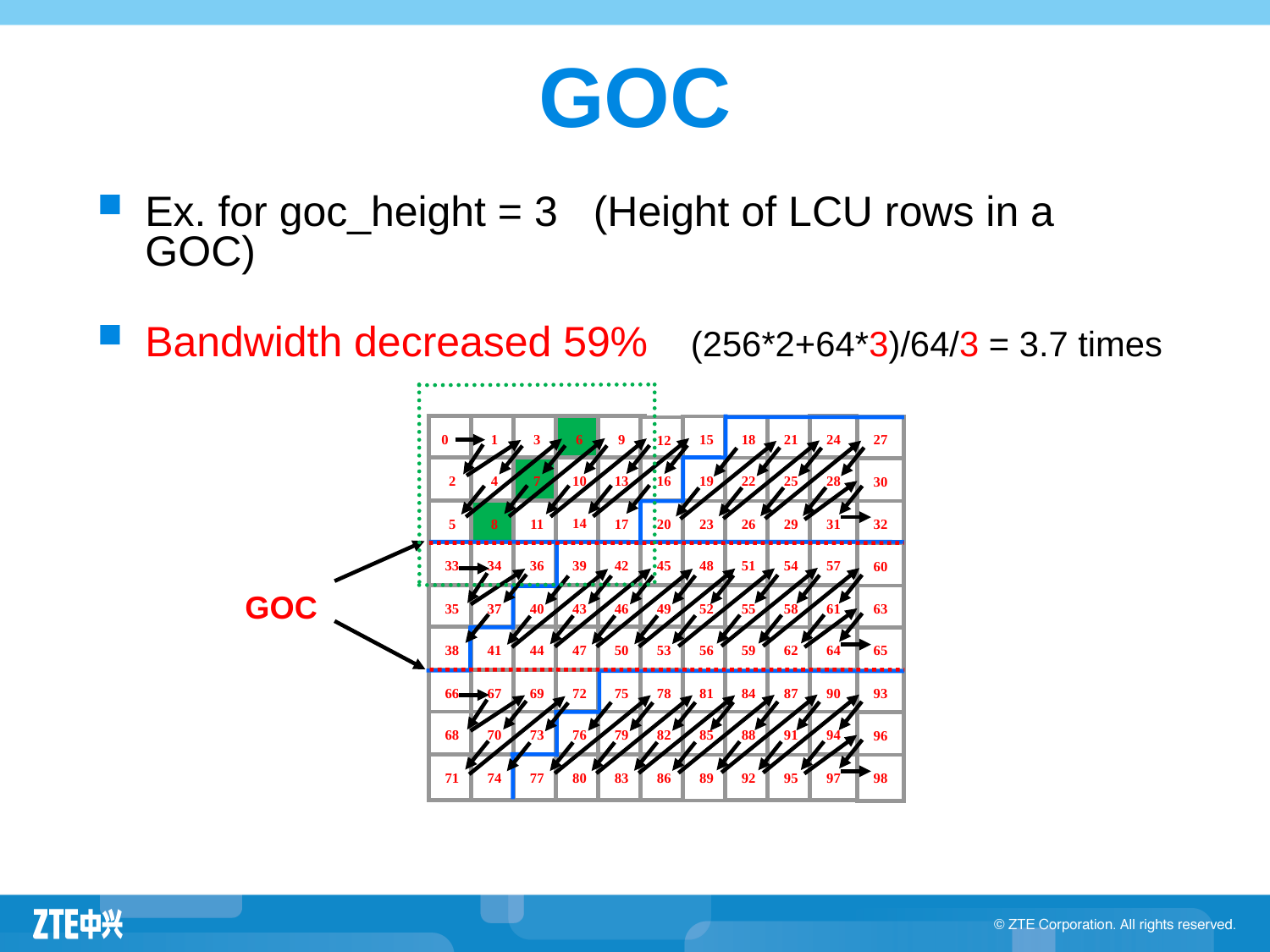

# GOC
Ex. for goc_height = 3   (Height of LCU rows in a GOC)

Bandwidth decreased 59%    (256*2+64*3)/64/3 = 3.7 times

6
0
1
3
9
24
15
18
21
27

12

2
4
7
10
13
16
28
19
22
25
30

14
5
8
11
17
20
31
23
26
29

32

33
34
36
39
42
45
57
48
51
54
60

GOC

43
35
37
40
46
49
61
52
55
58
63

38
41
44
47
50
53
64
56
59
62

65

66
67
69
72
75
78
90
81
84
87
93

76
68
70
73
79
82
85
88
91
94

96

71
74
77
80
83
86
97
89
92
95
98